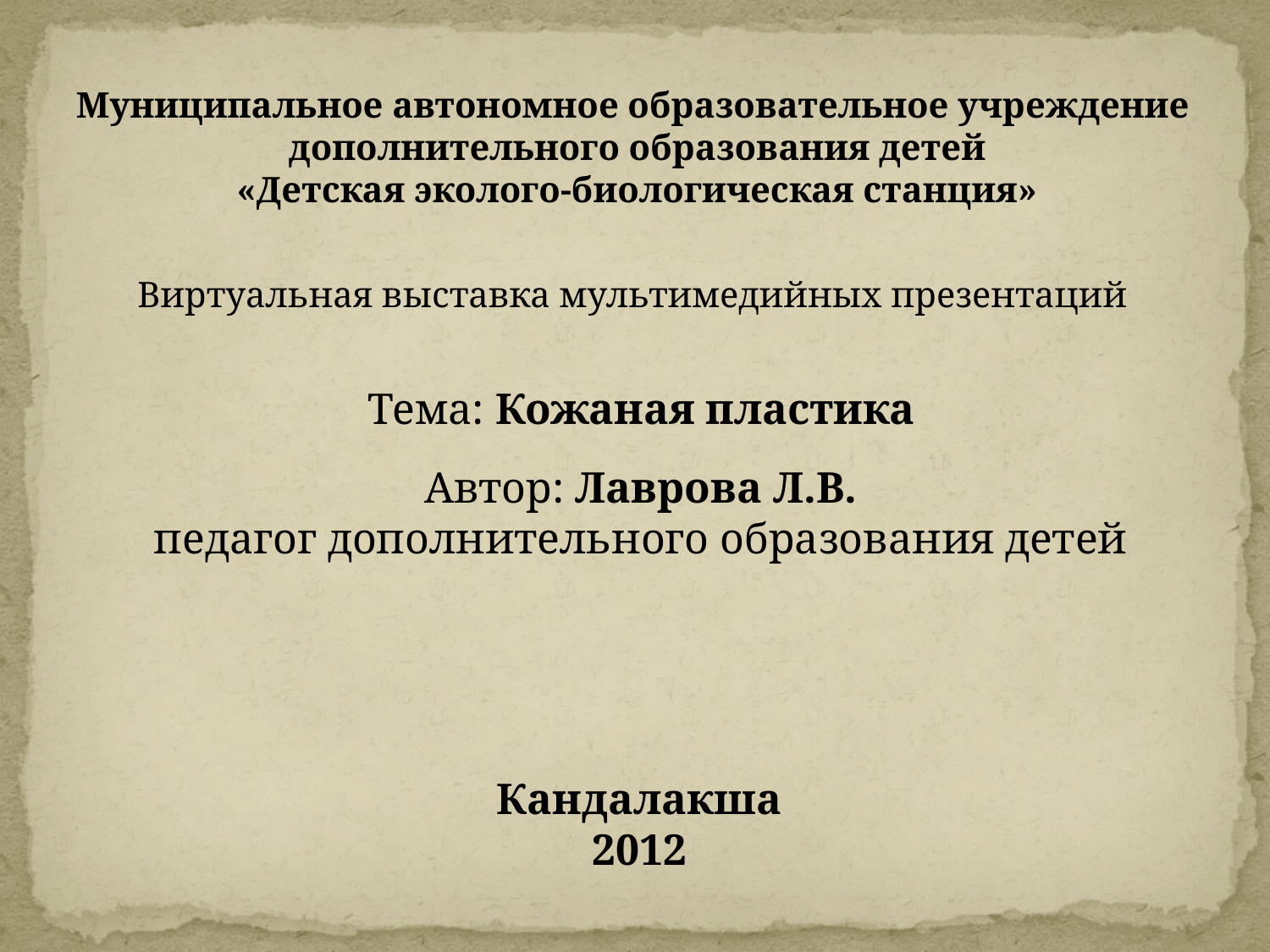

Муниципальное автономное образовательное учреждение
дополнительного образования детей
«Детская эколого-биологическая станция»

Виртуальная выставка мультимедийных презентаций
Тема: Кожаная пластика
Автор: Лаврова Л.В.
педагог дополнительного образования детей
Кандалакша
2012